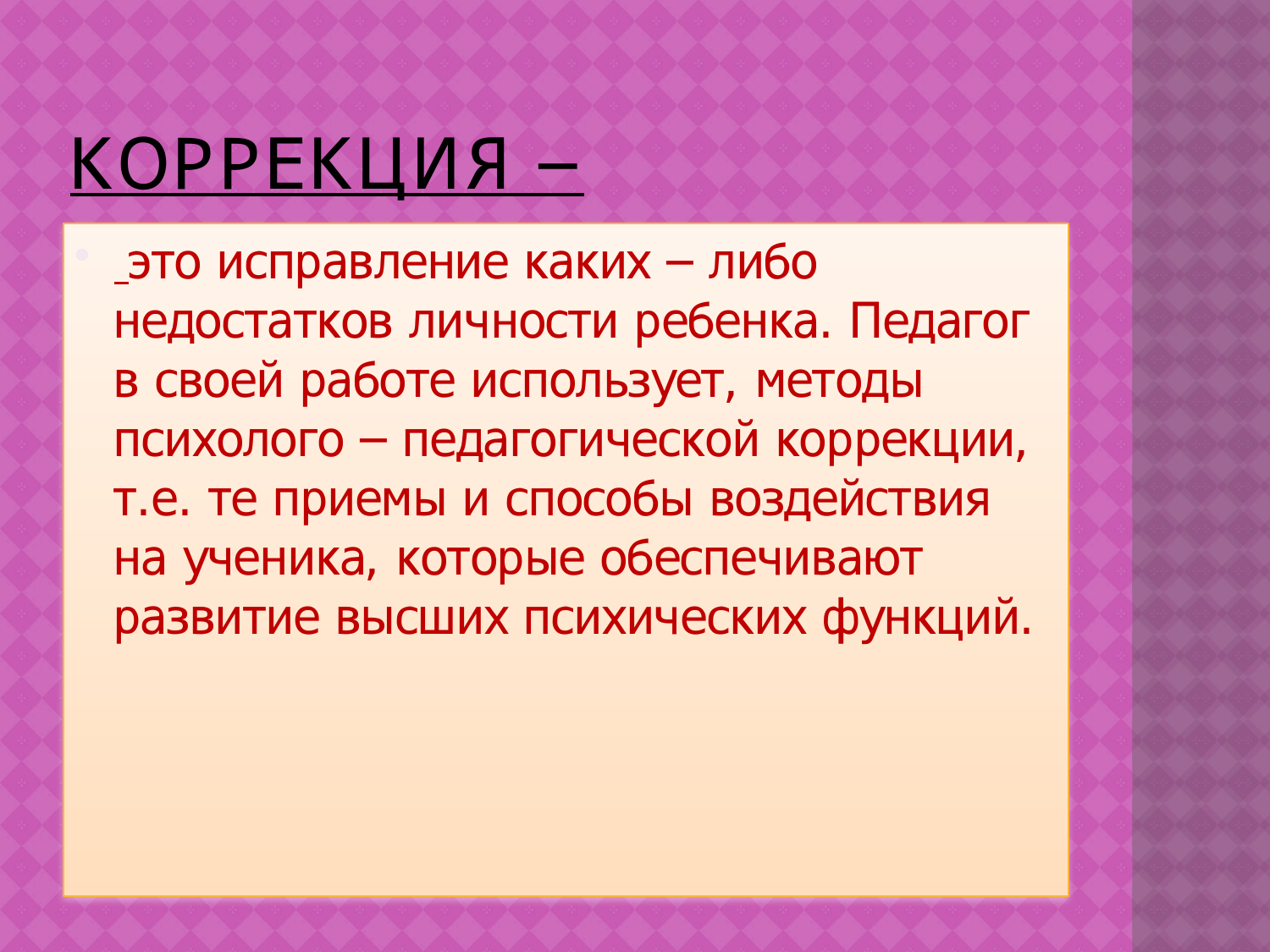

# Коррекция –
 это исправление каких – либо недостатков личности ребенка. Педагог в своей работе использует, методы психолого – педагогической коррекции, т.е. те приемы и способы воздействия на ученика, которые обеспечивают развитие высших психических функций.